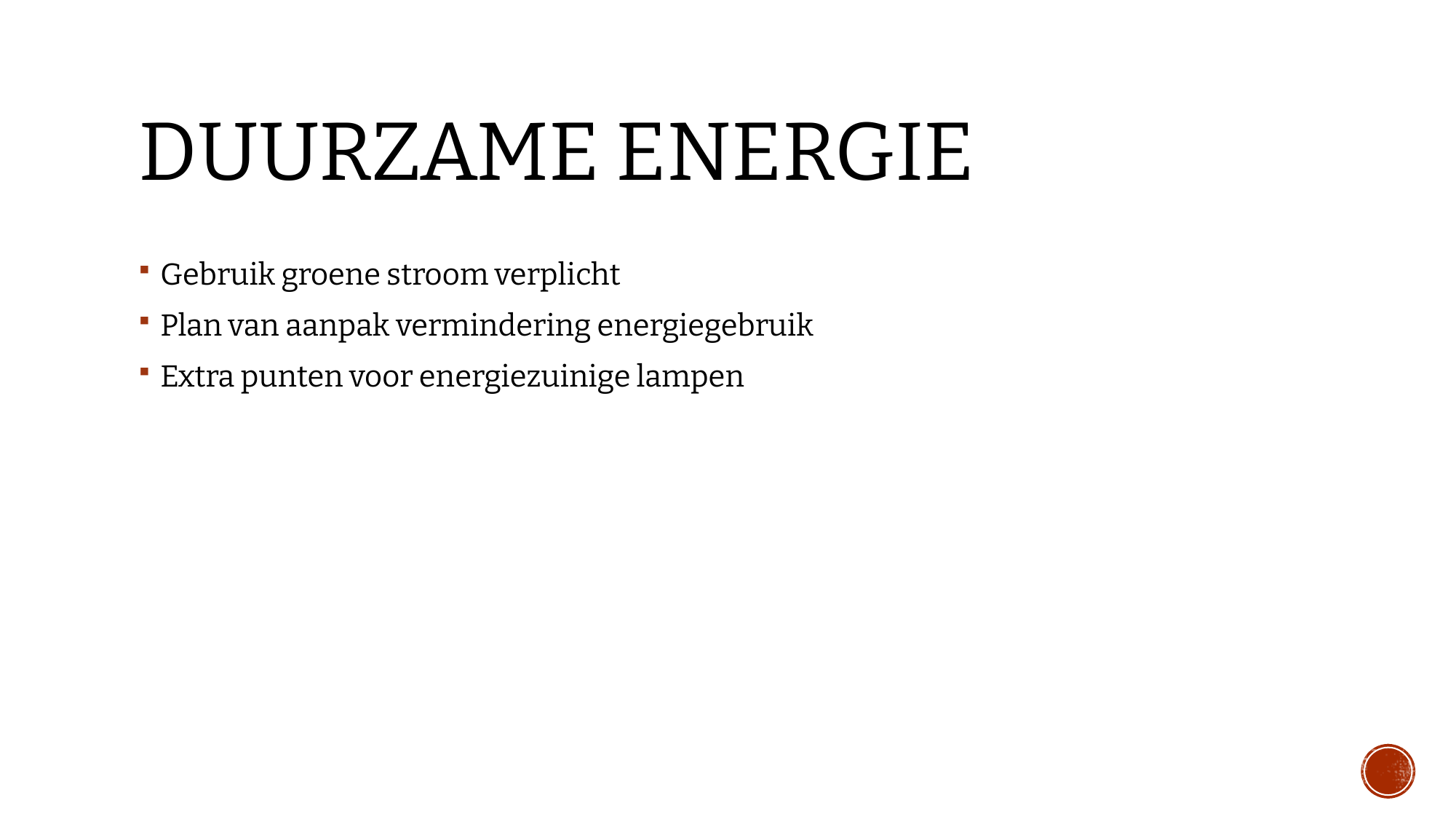

# Duurzame energie
Gebruik groene stroom verplicht
Plan van aanpak vermindering energiegebruik
Extra punten voor energiezuinige lampen